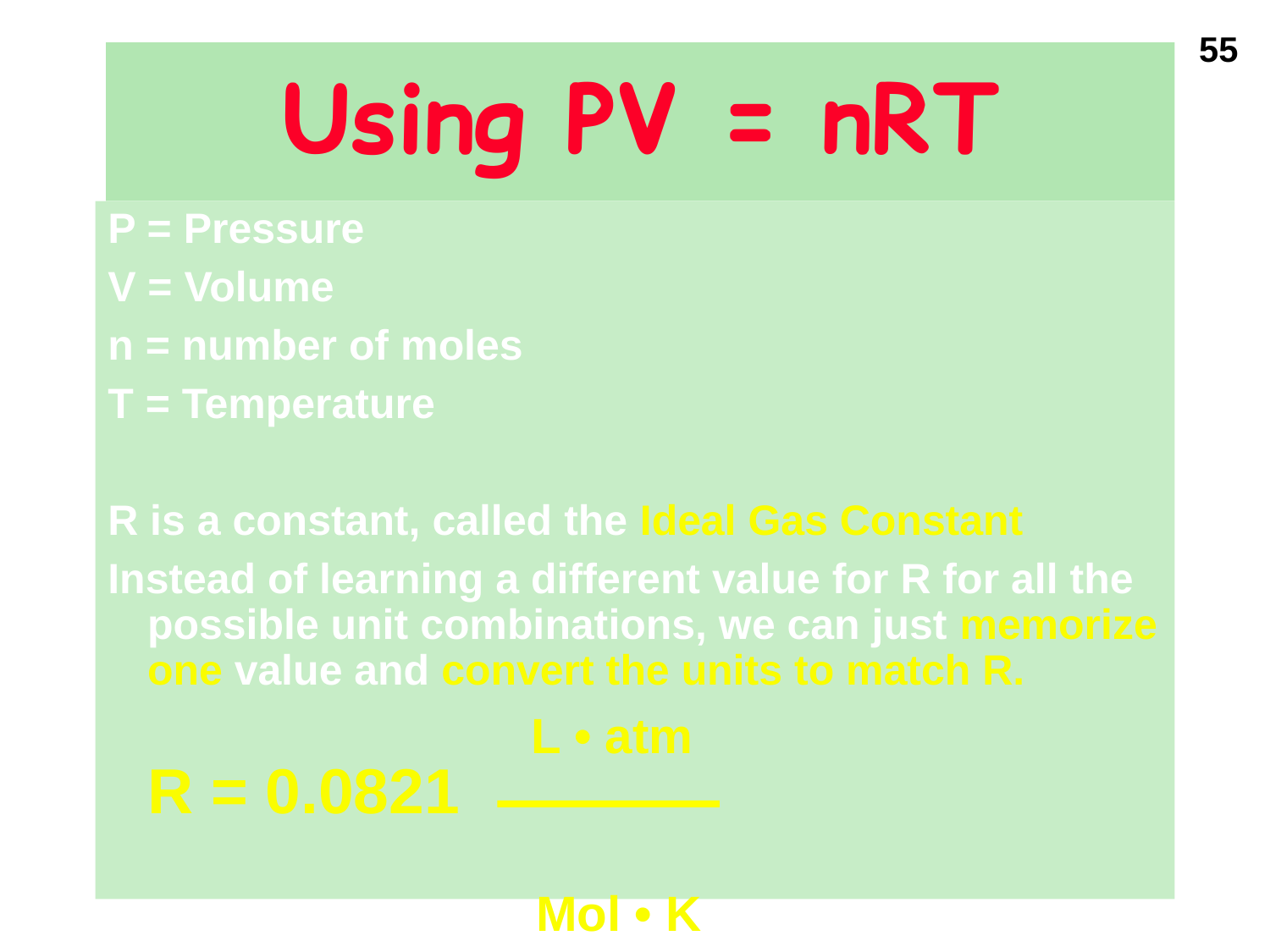

# Using PV = nRT
P = Pressure
V = Volume
n = number of moles
T = Temperature

R is a constant, called the Ideal Gas Constant
Instead of learning a different value for R for all the possible unit combinations, we can just memorize one value and convert the units to match R.
R = 0.0821
L • atm

Mol • K